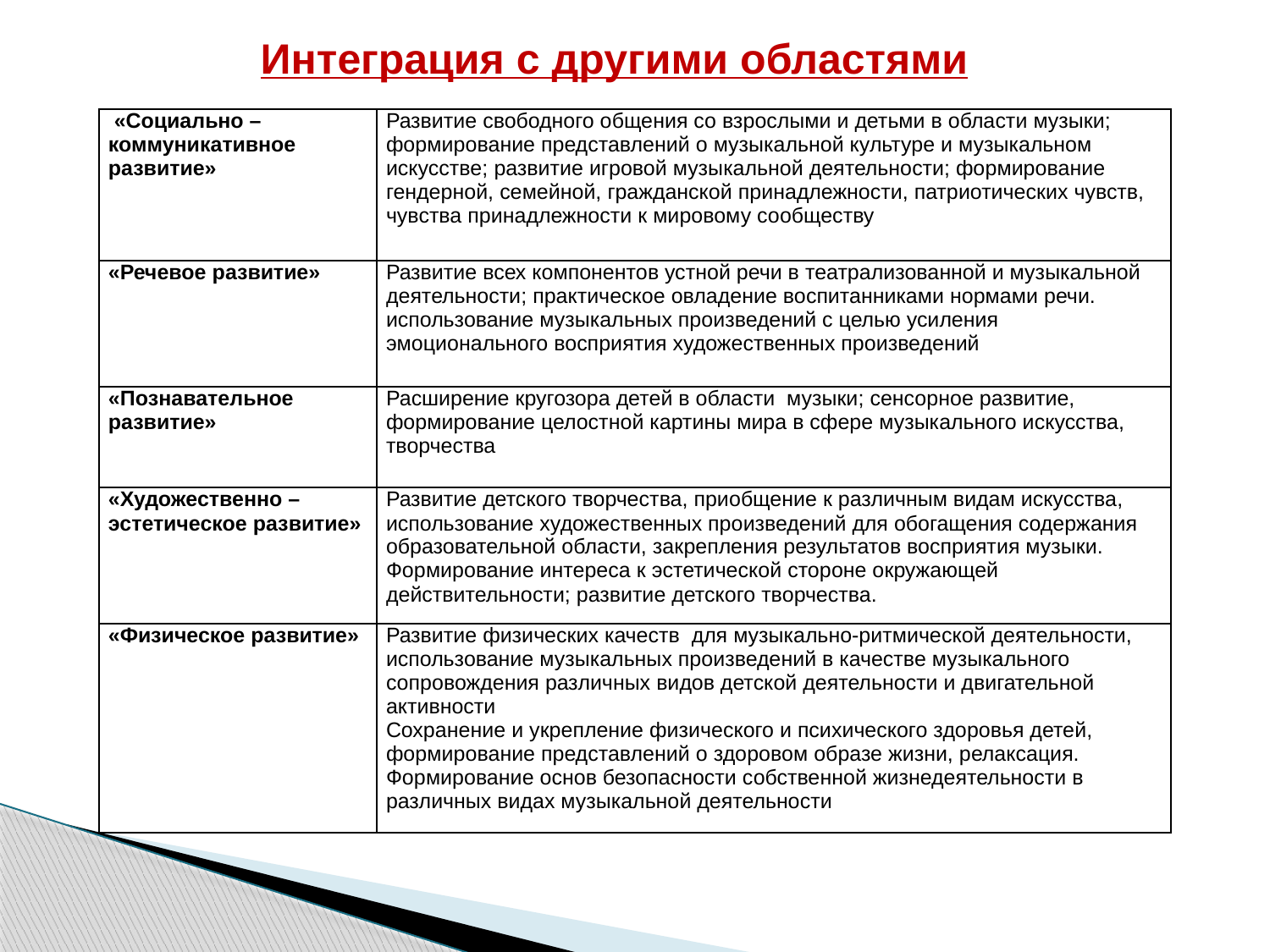

# Интеграция с другими областями

| «Социально – коммуникативное развитие» | Развитие свободного общения со взрослыми и детьми в области музыки; формирование представлений о музыкальной культуре и музыкальном искусстве; развитие игровой музыкальной деятельности; формирование гендерной, семейной, гражданской принадлежности, патриотических чувств, чувства принадлежности к мировому сообществу |
| --- | --- |
| «Речевое развитие» | Развитие всех компонентов устной речи в театрализованной и музыкальной деятельности; практическое овладение воспитанниками нормами речи. использование музыкальных произведений с целью усиления эмоционального восприятия художественных произведений |
| «Познавательное развитие» | Расширение кругозора детей в области музыки; сенсорное развитие, формирование целостной картины мира в сфере музыкального искусства, творчества |
| «Художественно – эстетическое развитие» | Развитие детского творчества, приобщение к различным видам искусства, использование художественных произведений для обогащения содержания образовательной области, закрепления результатов восприятия музыки. Формирование интереса к эстетической стороне окружающей действительности; развитие детского творчества. |
| «Физическое развитие» | Развитие физических качеств  для музыкально-ритмической деятельности, использование музыкальных произведений в качестве музыкального сопровождения различных видов детской деятельности и двигательной активности Сохранение и укрепление физического и психического здоровья детей, формирование представлений о здоровом образе жизни, релаксация. Формирование основ безопасности собственной жизнедеятельности в различных видах музыкальной деятельности |